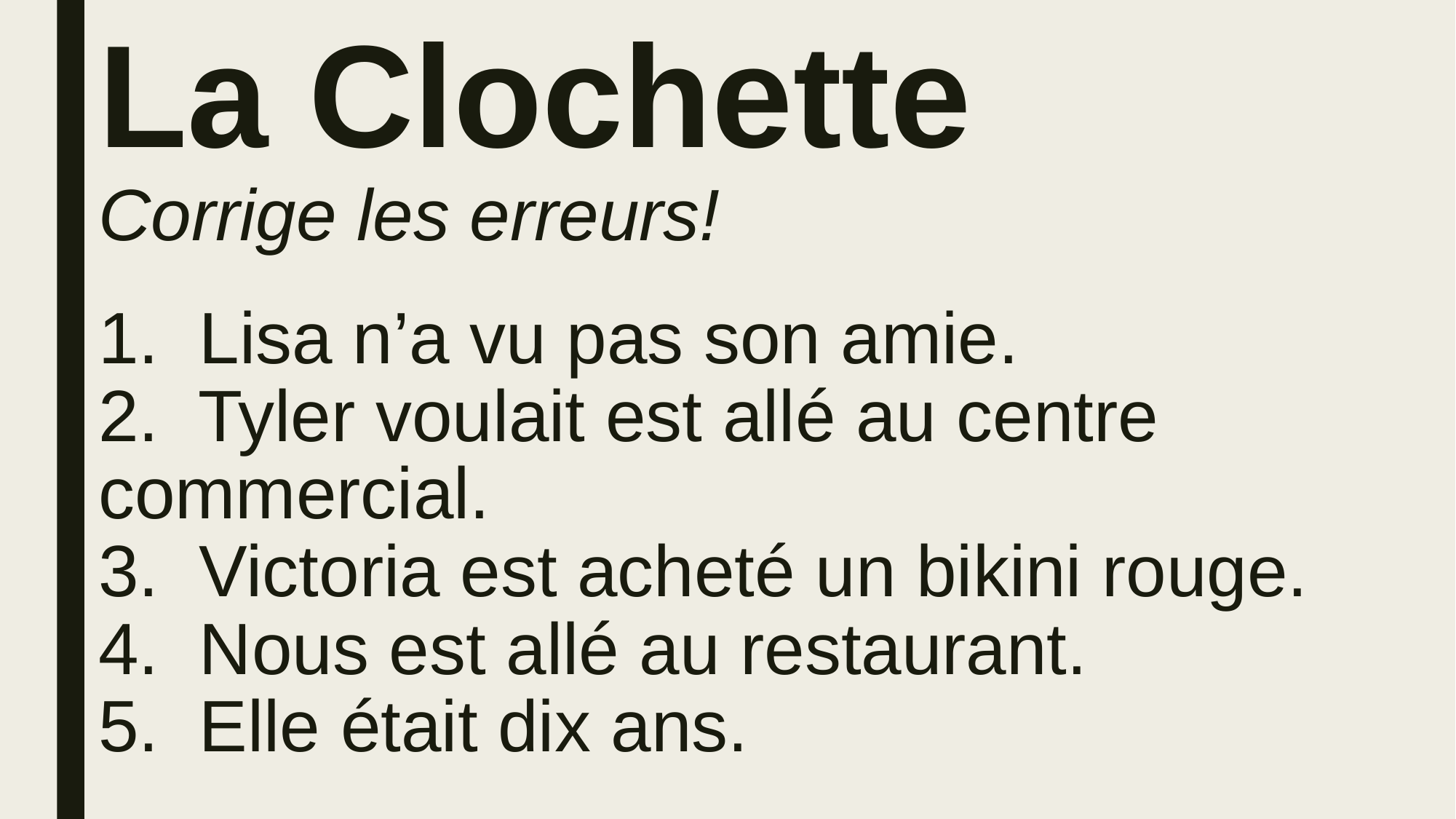

# La Clochette Corrige les erreurs! 1.  Lisa n’a vu pas son amie. 2.  Tyler voulait est allé au centre commercial. 3.  Victoria est acheté un bikini rouge. 4.  Nous est allé au restaurant. 5.  Elle était dix ans.